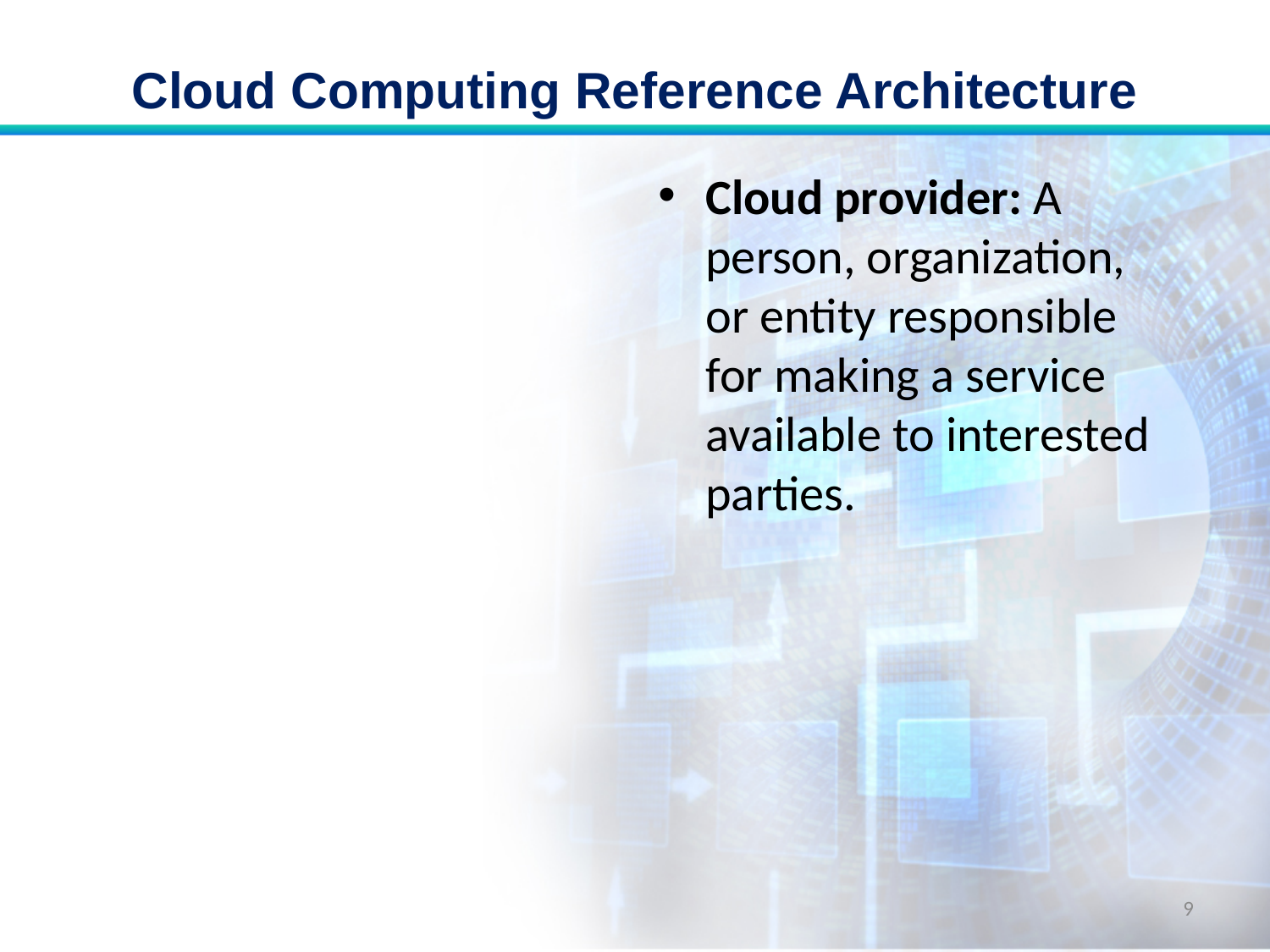

# Cloud Computing Reference Architecture
Cloud provider: A person, organization, or entity responsible for making a service available to interested parties.

9